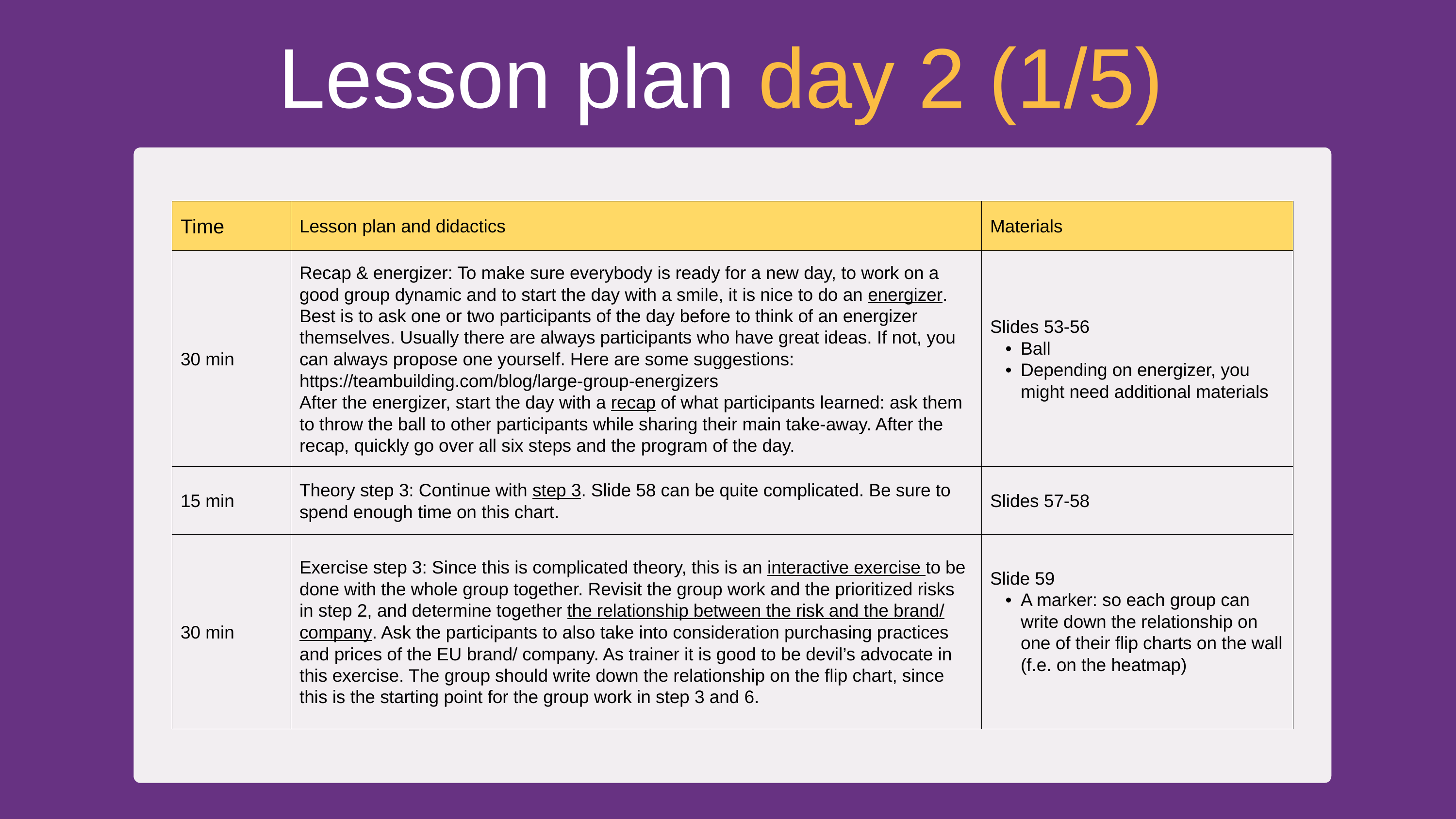

Lesson plan day 2 (1/5)

| Time | Lesson plan and didactics | Materials |
| --- | --- | --- |
| 30 min | Recap & energizer: To make sure everybody is ready for a new day, to work on a good group dynamic and to start the day with a smile, it is nice to do an energizer. Best is to ask one or two participants of the day before to think of an energizer themselves. Usually there are always participants who have great ideas. If not, you can always propose one yourself. Here are some suggestions: https://teambuilding.com/blog/large-group-energizers After the energizer, start the day with a recap of what participants learned: ask them to throw the ball to other participants while sharing their main take-away. After the recap, quickly go over all six steps and the program of the day. | Slides 53-56 Ball Depending on energizer, you might need additional materials |
| 15 min | Theory step 3: Continue with step 3. Slide 58 can be quite complicated. Be sure to spend enough time on this chart. | Slides 57-58 |
| 30 min | Exercise step 3: Since this is complicated theory, this is an interactive exercise to be done with the whole group together. Revisit the group work and the prioritized risks in step 2, and determine together the relationship between the risk and the brand/ company. Ask the participants to also take into consideration purchasing practices and prices of the EU brand/ company. As trainer it is good to be devil’s advocate in this exercise. The group should write down the relationship on the flip chart, since this is the starting point for the group work in step 3 and 6. | Slide 59 A marker: so each group can write down the relationship on one of their flip charts on the wall (f.e. on the heatmap) |